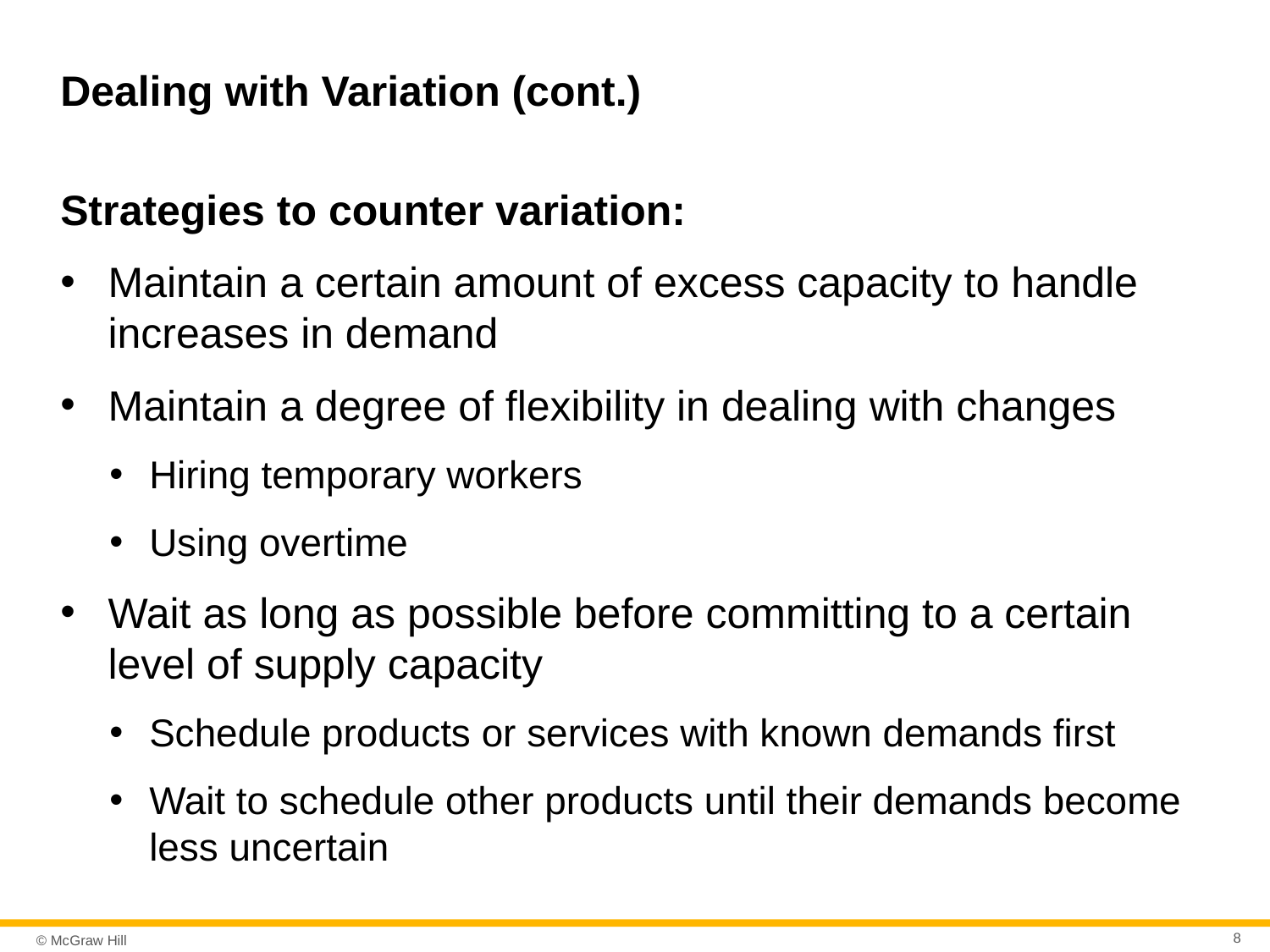

# Dealing with Variation (cont.)
Strategies to counter variation:
Maintain a certain amount of excess capacity to handle increases in demand
Maintain a degree of flexibility in dealing with changes
Hiring temporary workers
Using overtime
Wait as long as possible before committing to a certain level of supply capacity
Schedule products or services with known demands first
Wait to schedule other products until their demands become less uncertain